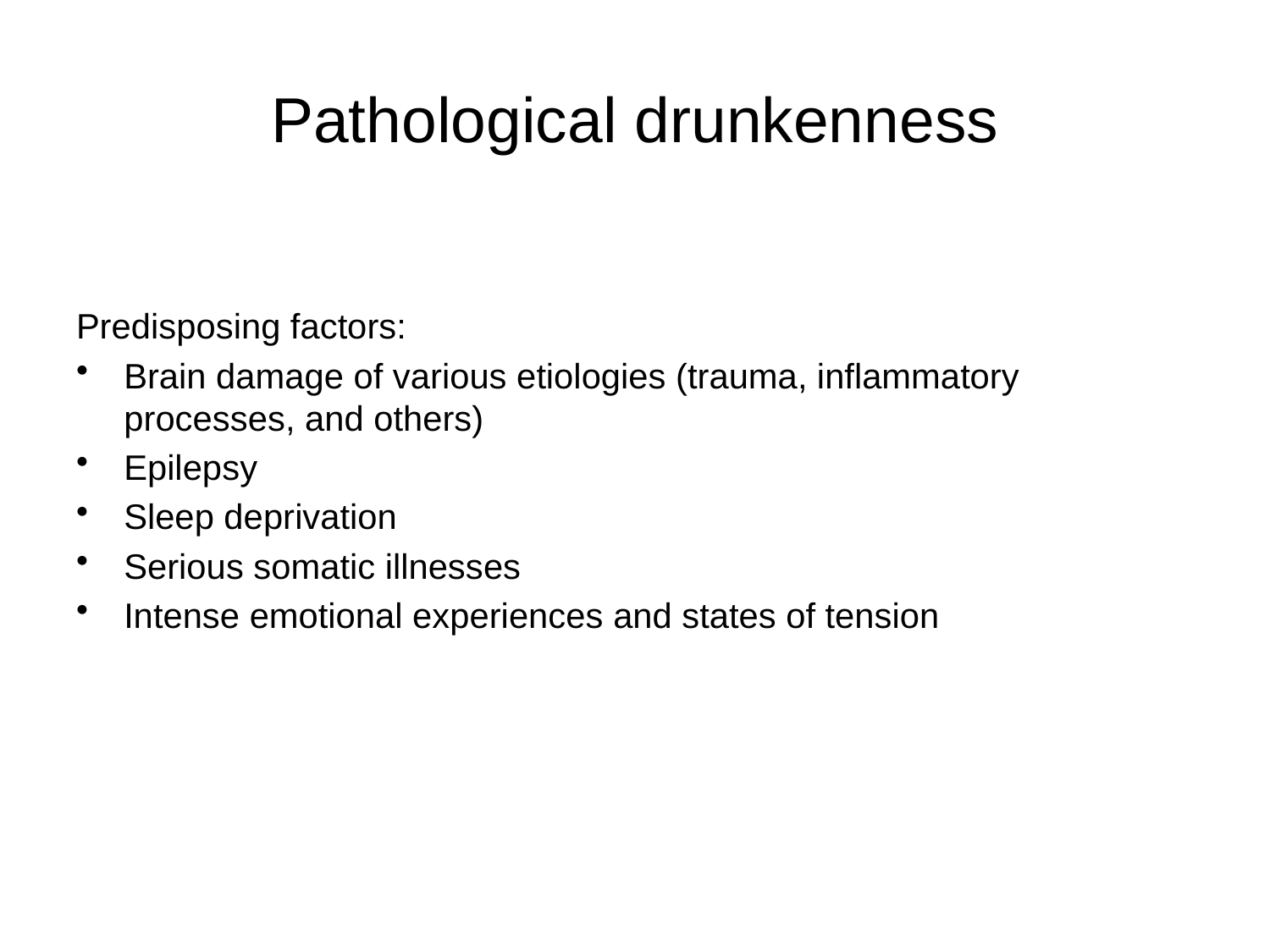

# Pathological drunkenness
Predisposing factors:
Brain damage of various etiologies (trauma, inflammatory processes, and others)
Epilepsy
Sleep deprivation
Serious somatic illnesses
Intense emotional experiences and states of tension